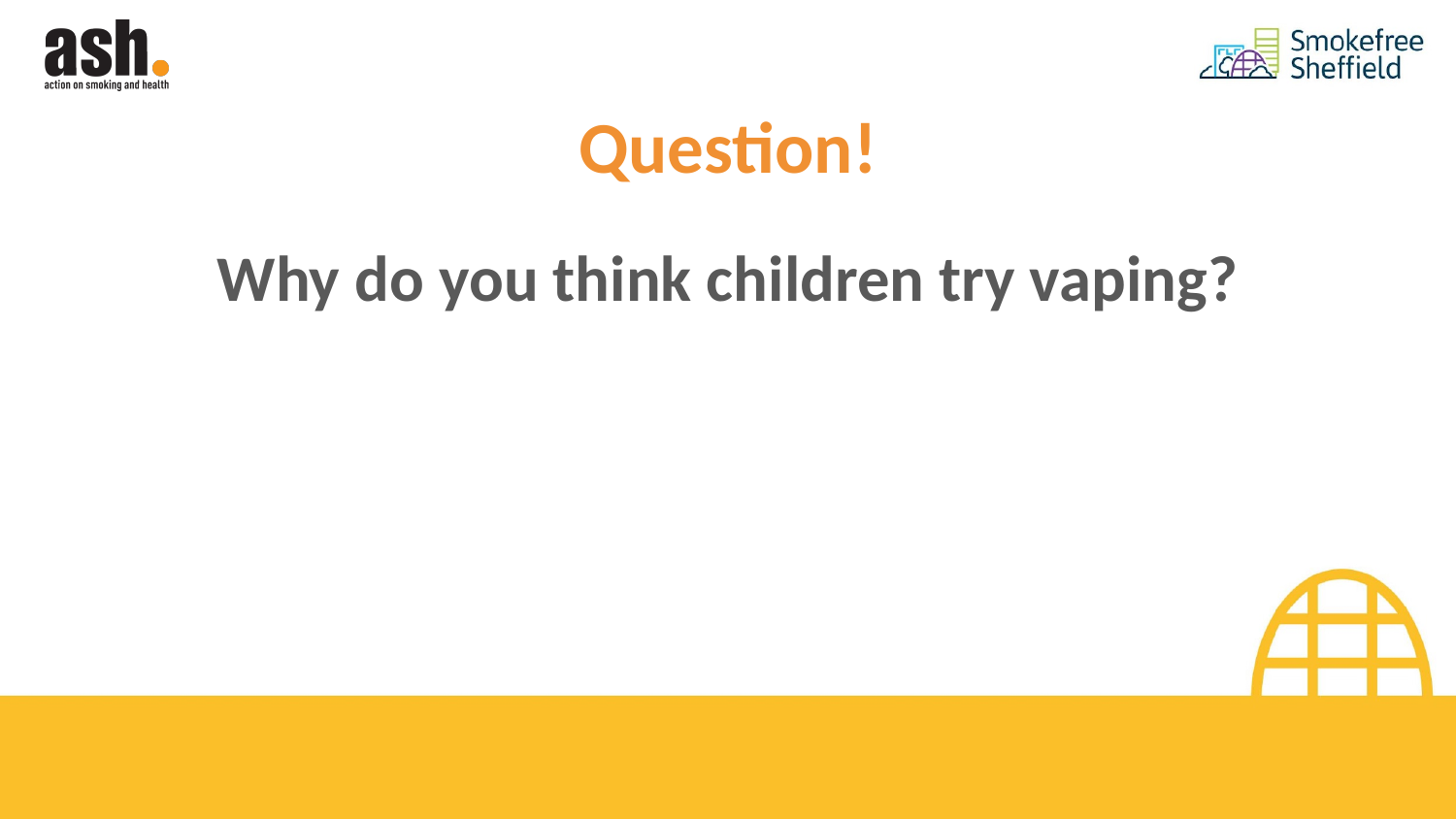

# Question!
Why do you think children try vaping?